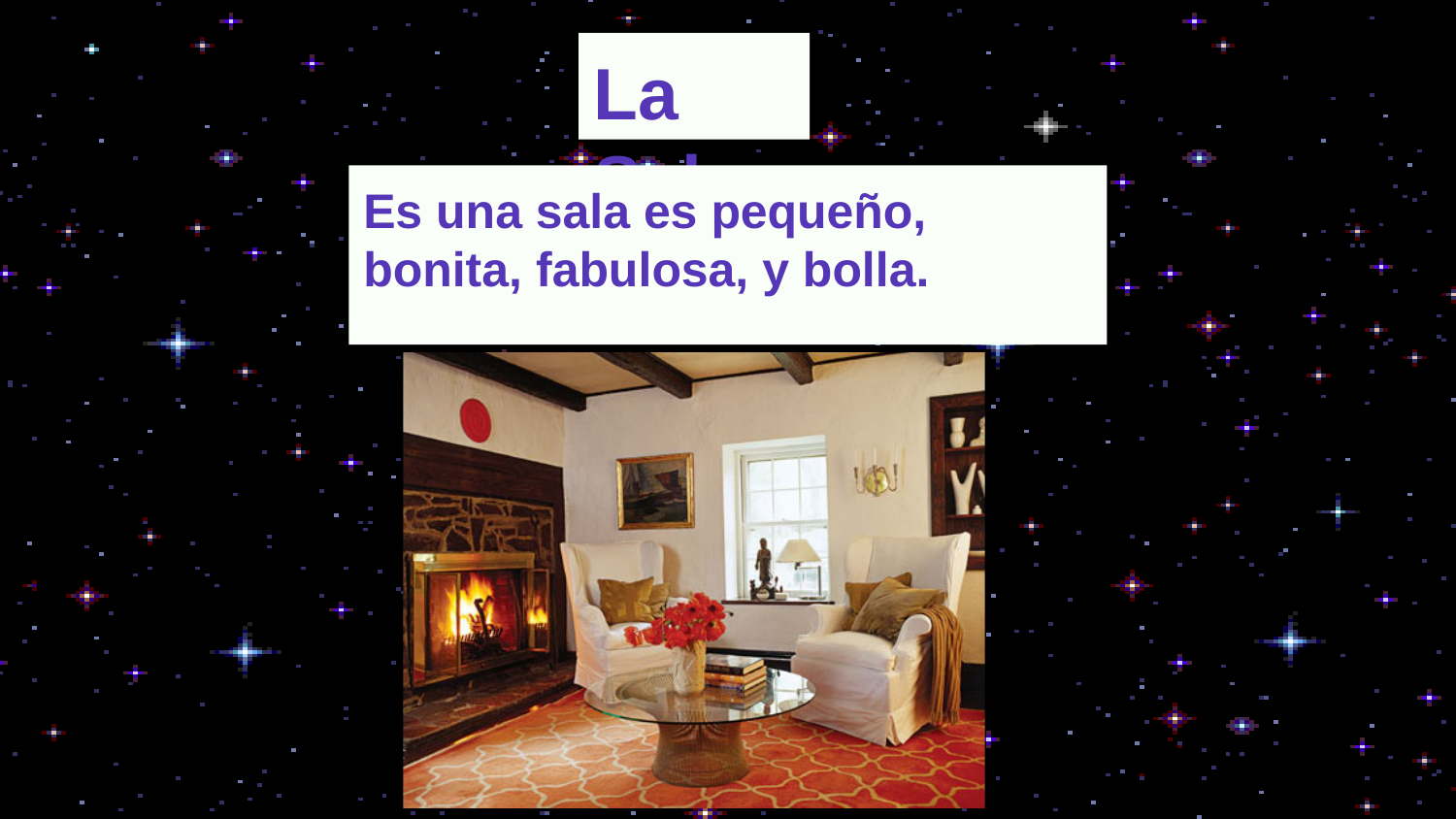

La Sala
#
Es una sala es pequeño, bonita, fabulosa, y bolla.